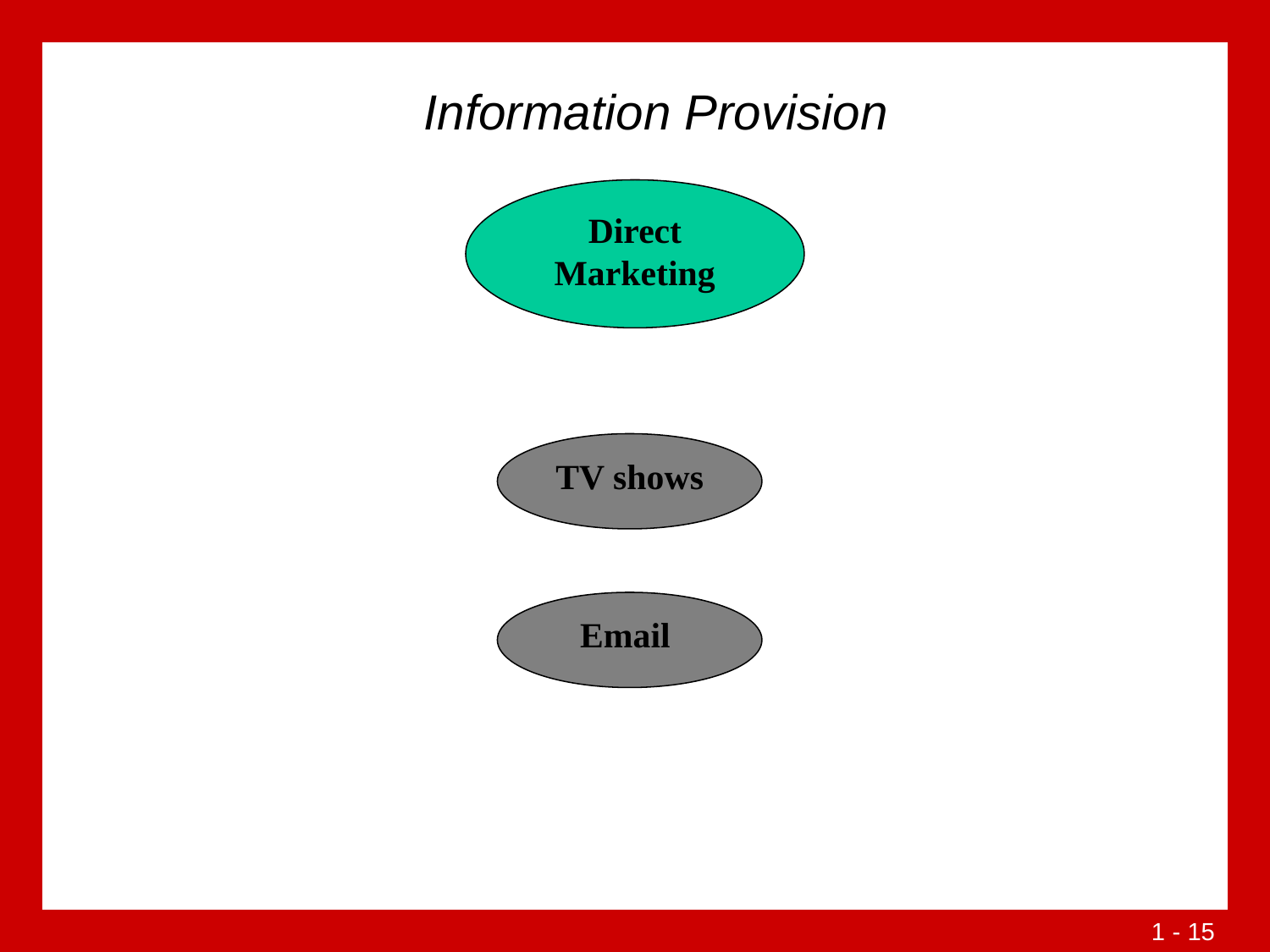

Information Provision

Direct Marketing
TV shows
Email
1 - 15